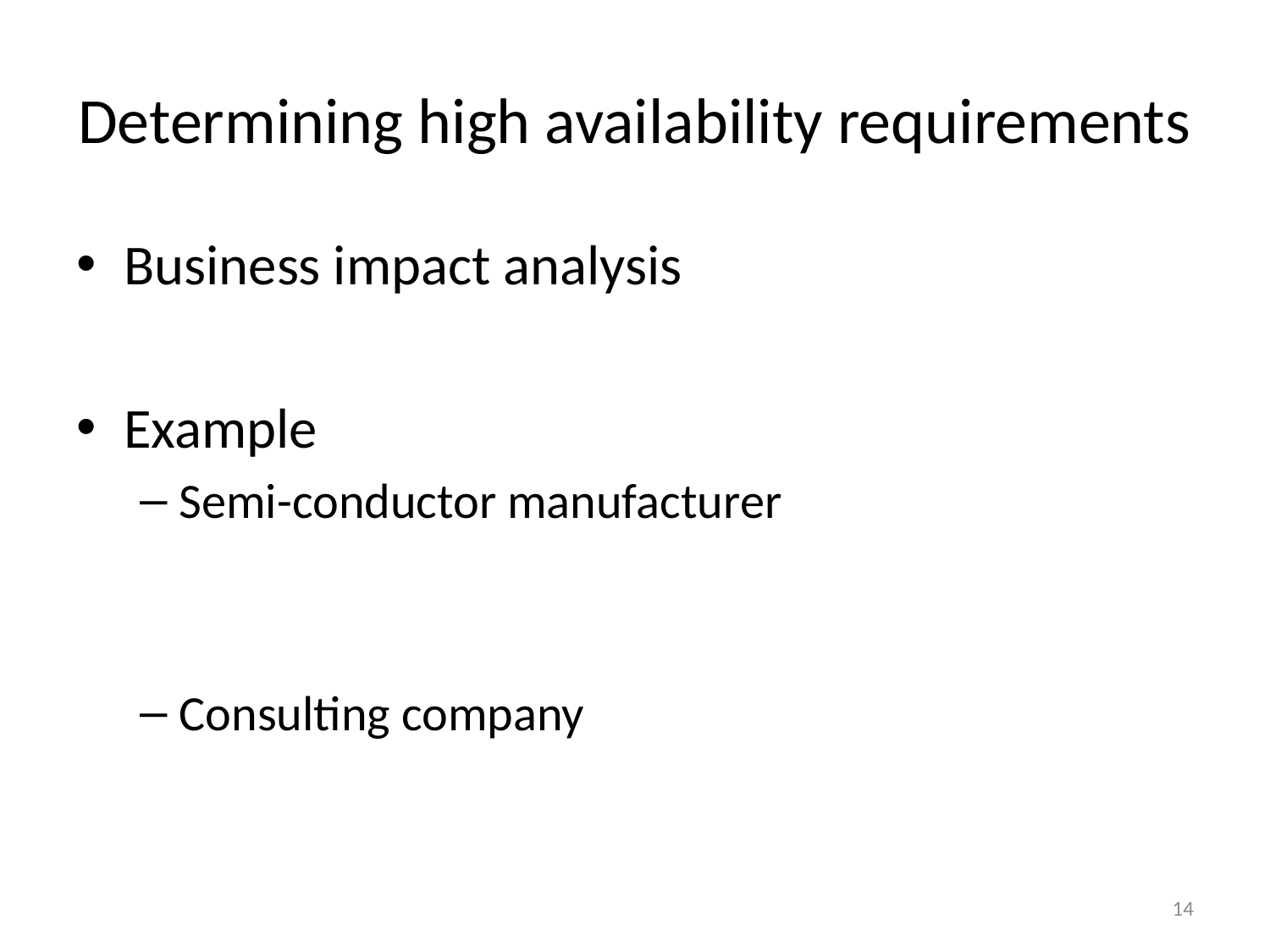

# Determining high availability requirements
Business impact analysis

Example
Semi-conductor manufacturer

Consulting company

14